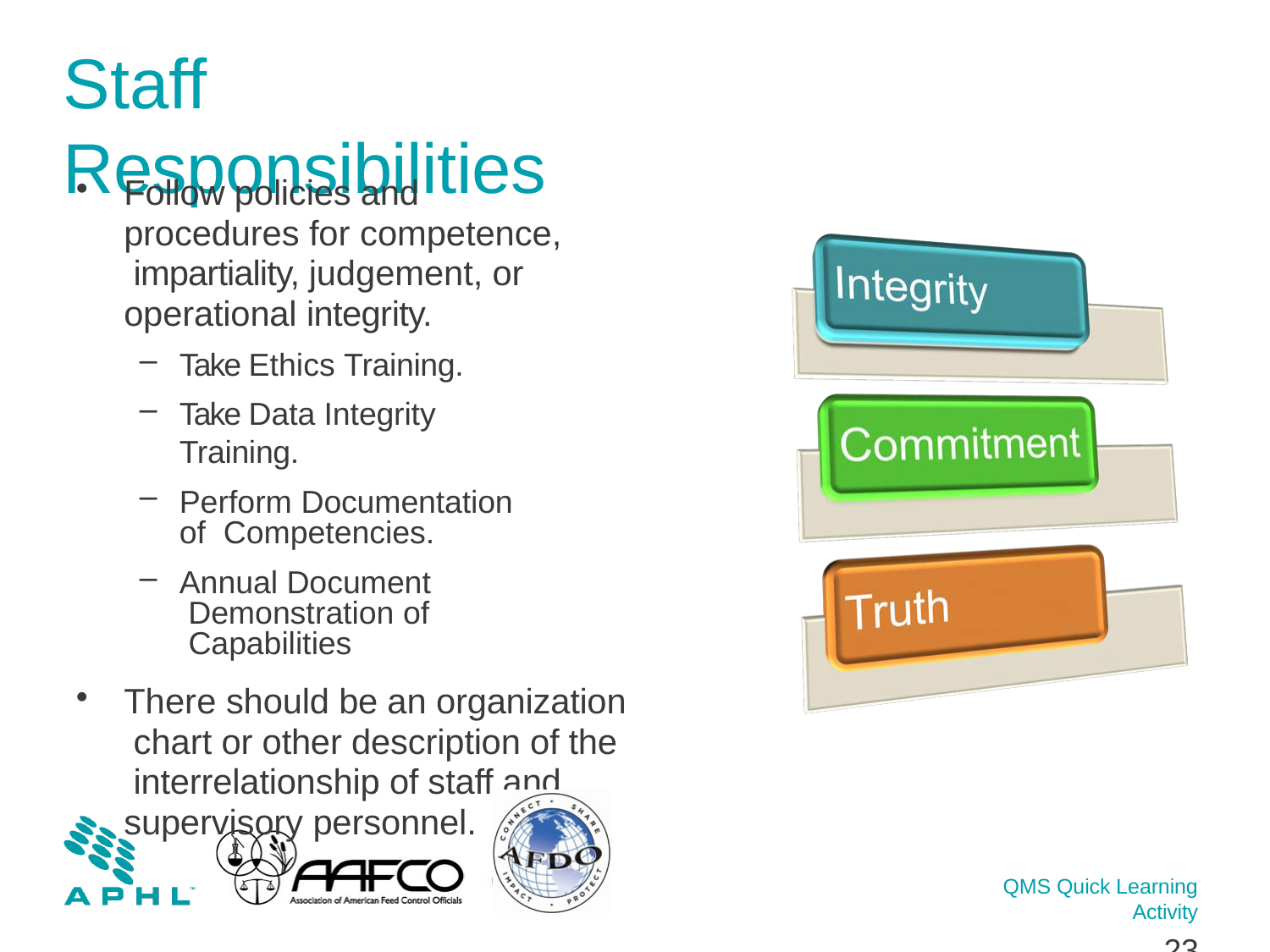

# Staff Responsibilities
Follow policies and  procedures for competence,  impartiality, judgement, or  operational integrity.
Take Ethics Training.
Take Data Integrity Training.
Perform Documentation of  Competencies.
Annual Document  Demonstration of  Capabilities
There should be an organization  chart or other description of the  interrelationship of staff and  supervisory personnel.

QMS Quick Learning Activity
23